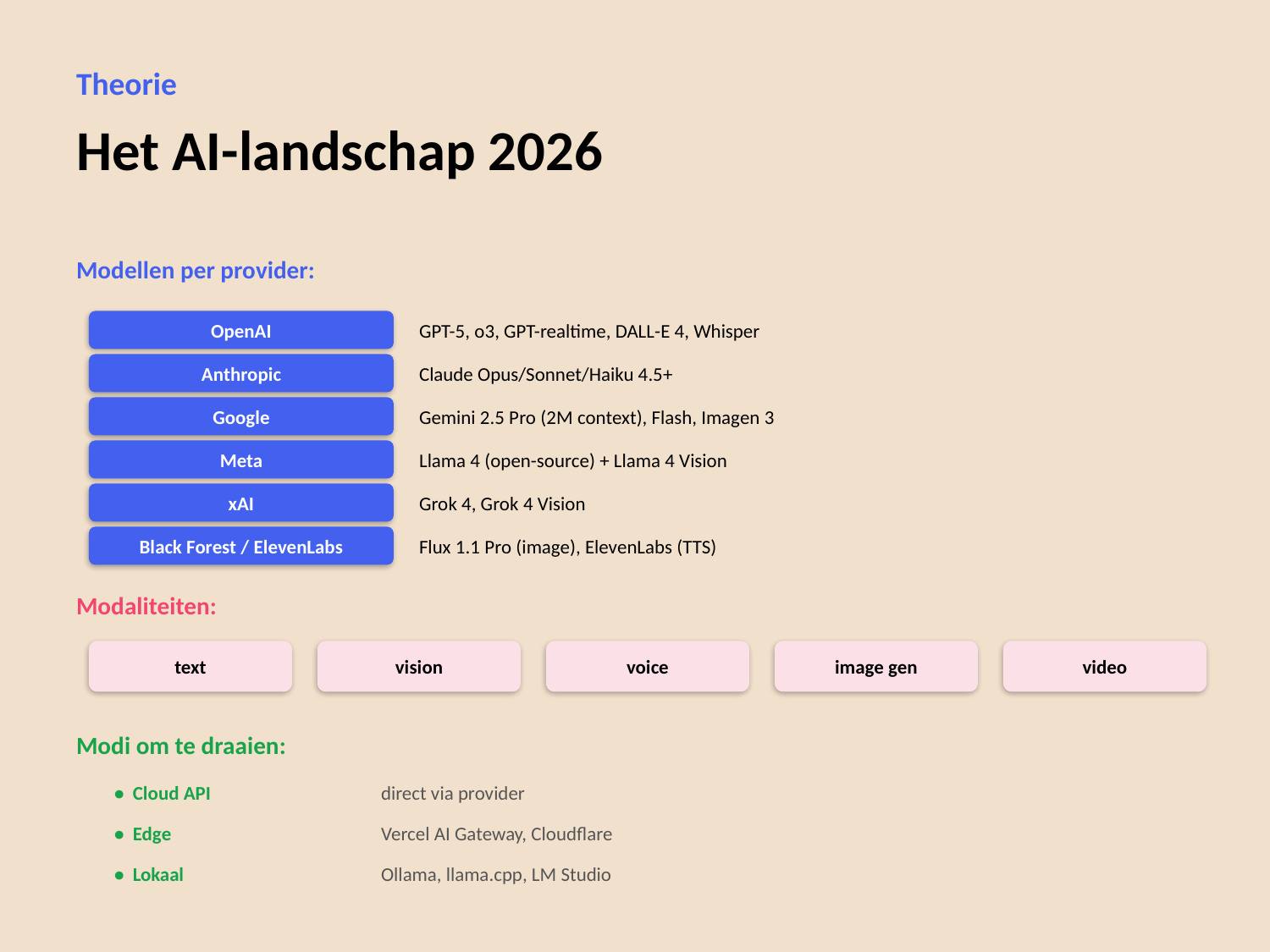

Theorie
Het AI-landschap 2026
Modellen per provider:

OpenAI
GPT-5, o3, GPT-realtime, DALL-E 4, Whisper

Anthropic
Claude Opus/Sonnet/Haiku 4.5+

Google
Gemini 2.5 Pro (2M context), Flash, Imagen 3

Meta
Llama 4 (open-source) + Llama 4 Vision

xAI
Grok 4, Grok 4 Vision

Black Forest / ElevenLabs
Flux 1.1 Pro (image), ElevenLabs (TTS)
Modaliteiten:

text

vision

voice

image gen

video
Modi om te draaien:
•  Cloud API
direct via provider
•  Edge
Vercel AI Gateway, Cloudflare
•  Lokaal
Ollama, llama.cpp, LM Studio